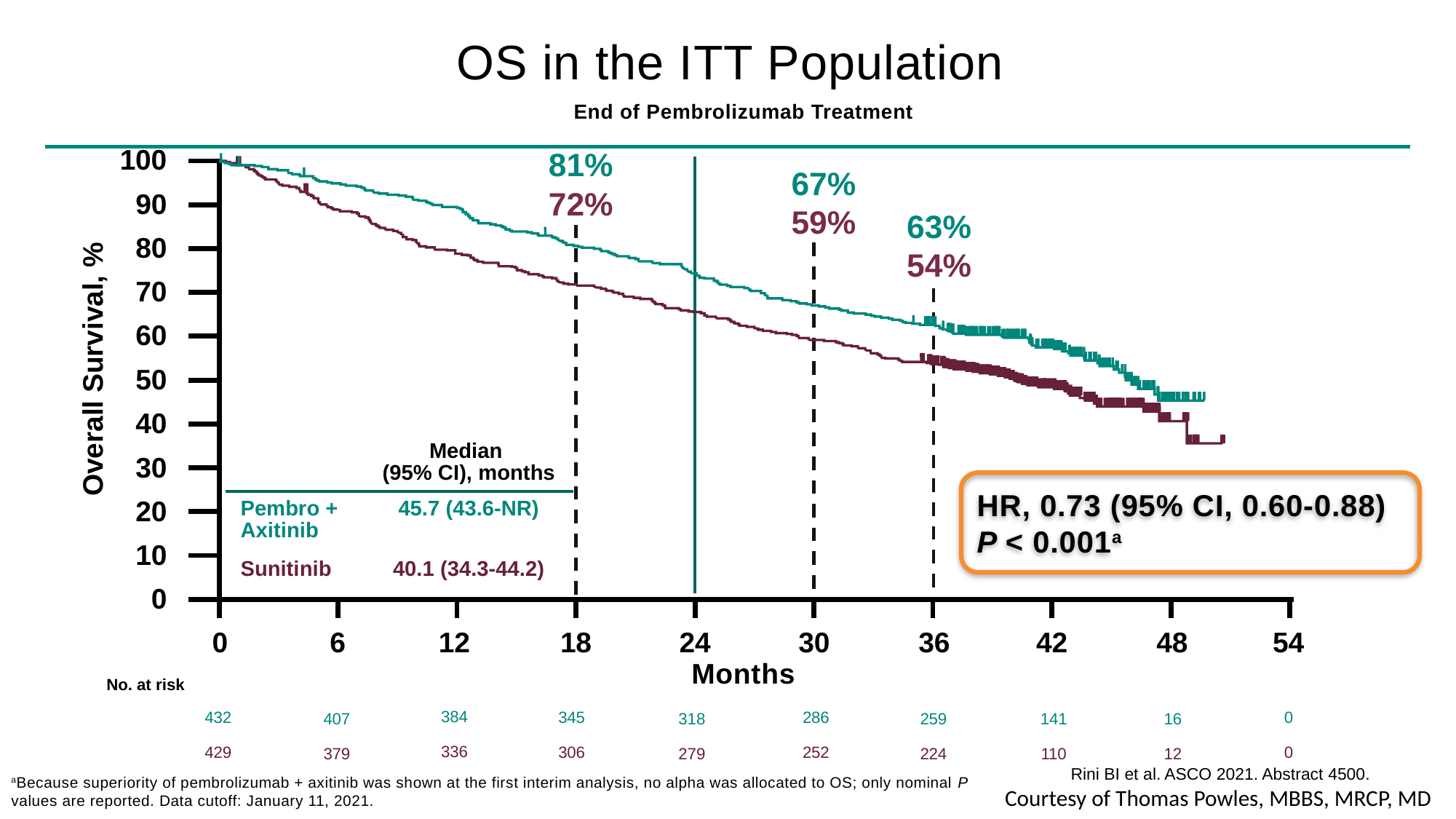

# OS in the ITT Population
End of Pembrolizumab Treatment

100

90
80
70
60

50

40
30
20
10
0

0
6
12
18
24
30
36
42
48
54
81%
72%

67%
59%
63%
54%
Overall Survival, %
|  | Median (95% CI), months |
| --- | --- |
| Pembro + Axitinib | 45.7 (43.6-NR) |
| Sunitinib | 40.1 (34.3-44.2) |
HR, 0.73 (95% CI, 0.60-0.88)
P < 0.001a
Months
No. at risk
384
345
432
286
407
318
259
141
336
306
429
252
379
279
224
110
0
16
0
12
Rini BI et al. ASCO 2021. Abstract 4500.
aBecause superiority of pembrolizumab + axitinib was shown at the first interim analysis, no alpha was allocated to OS; only nominal P values are reported. Data cutoff: January 11, 2021.
Courtesy of Thomas Powles, MBBS, MRCP, MD